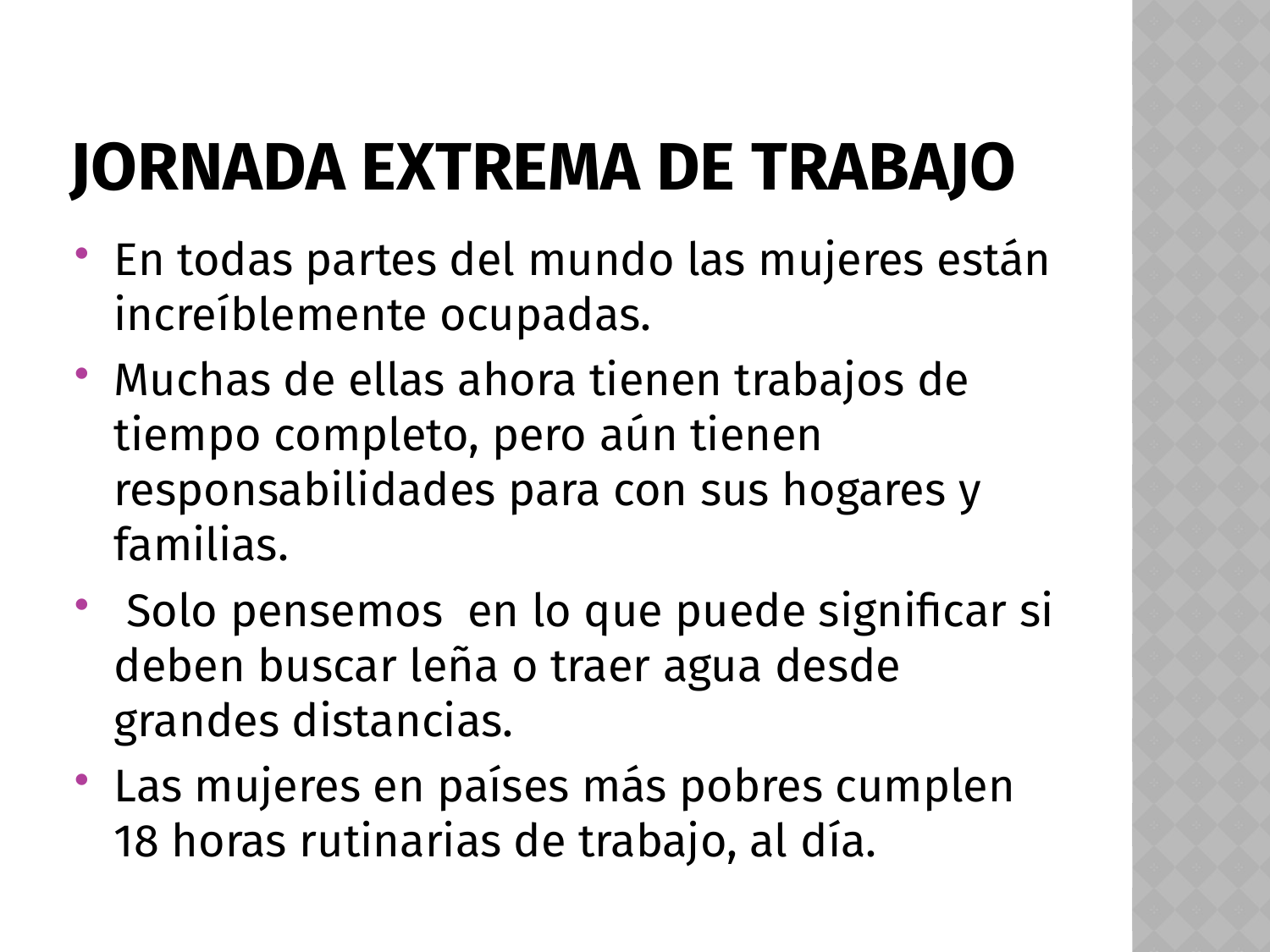

# JORNADA EXTREMA DE TRABAJO
En todas partes del mundo las mujeres están increíblemente ocupadas.
Muchas de ellas ahora tienen trabajos de tiempo completo, pero aún tienen responsabilidades para con sus hogares y familias.
 Solo pensemos  en lo que puede significar si deben buscar leña o traer agua desde grandes distancias.
Las mujeres en países más pobres cumplen 18 horas rutinarias de trabajo, al día.